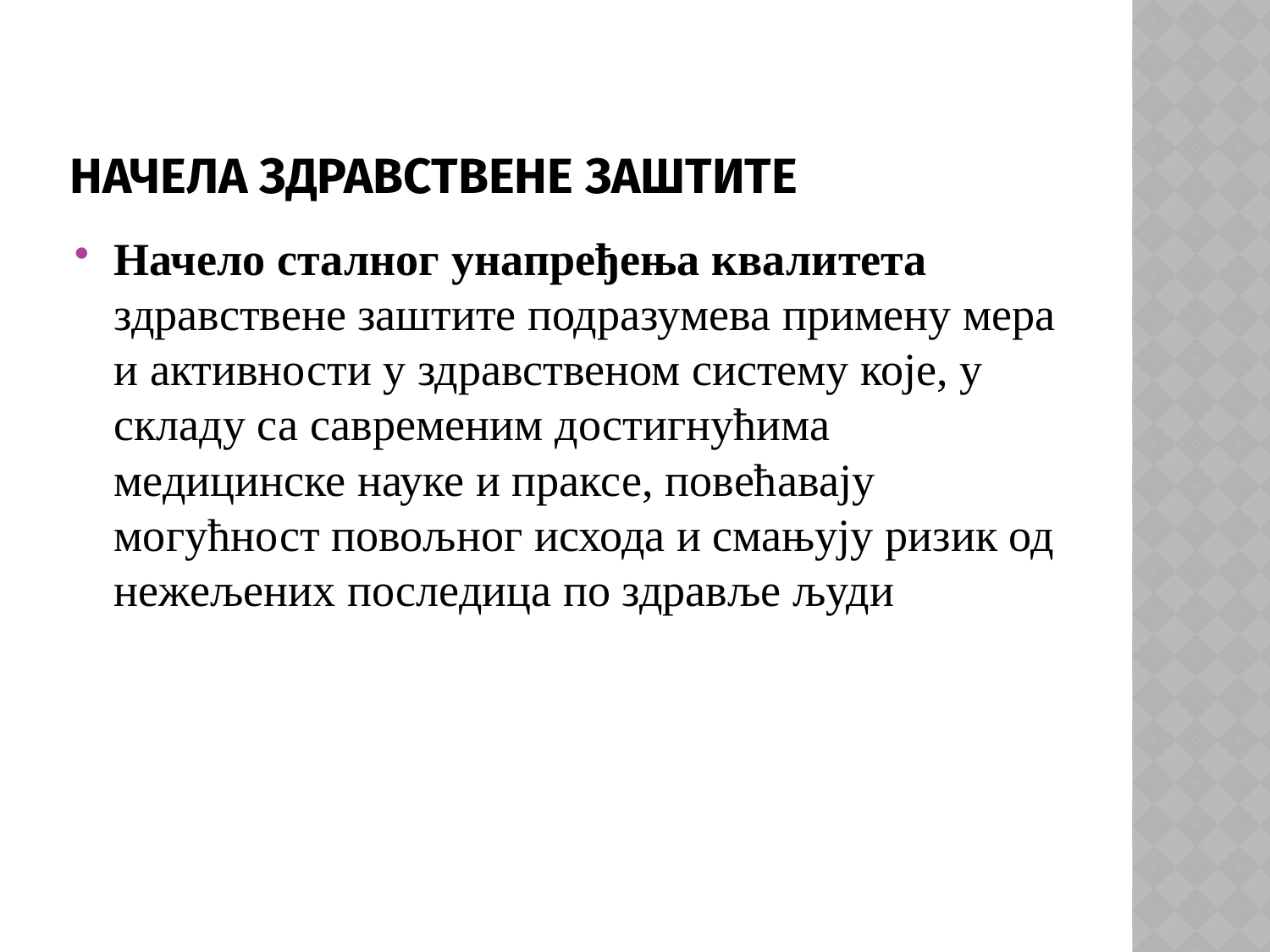

# НАЧЕЛА ЗДРАВСТВЕНЕ ЗАШТИТЕ
Начело сталног унапређења квалитета здравствене заштите подразумева примену мера и активности у здравственом систему које, у складу са савременим достигнућима медицинске науке и праксе, повећавају могућност повољног исхода и смањују ризик од нежељених последица по здравље људи